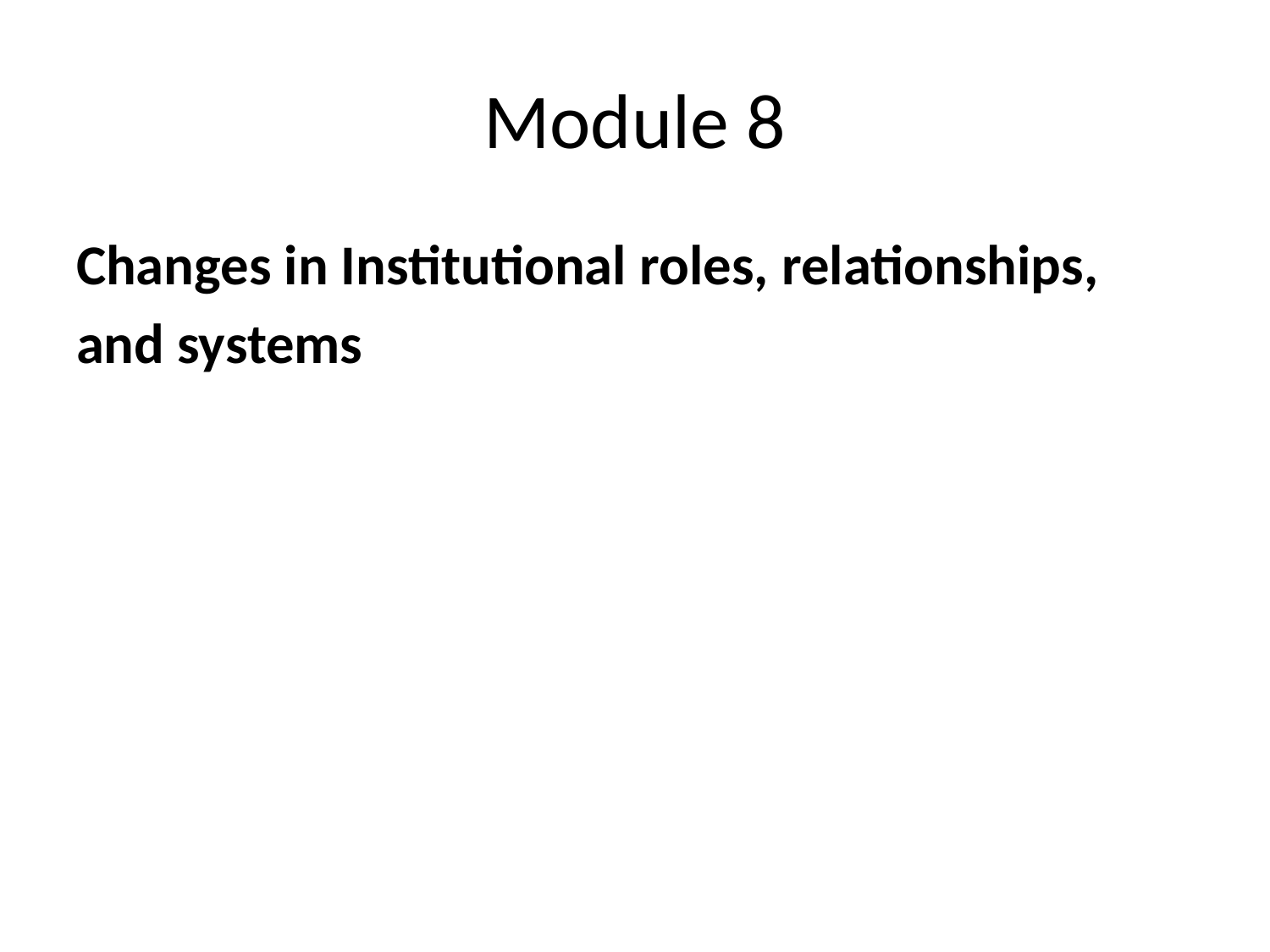

# Module 8
Changes in Institutional roles, relationships,
and systems